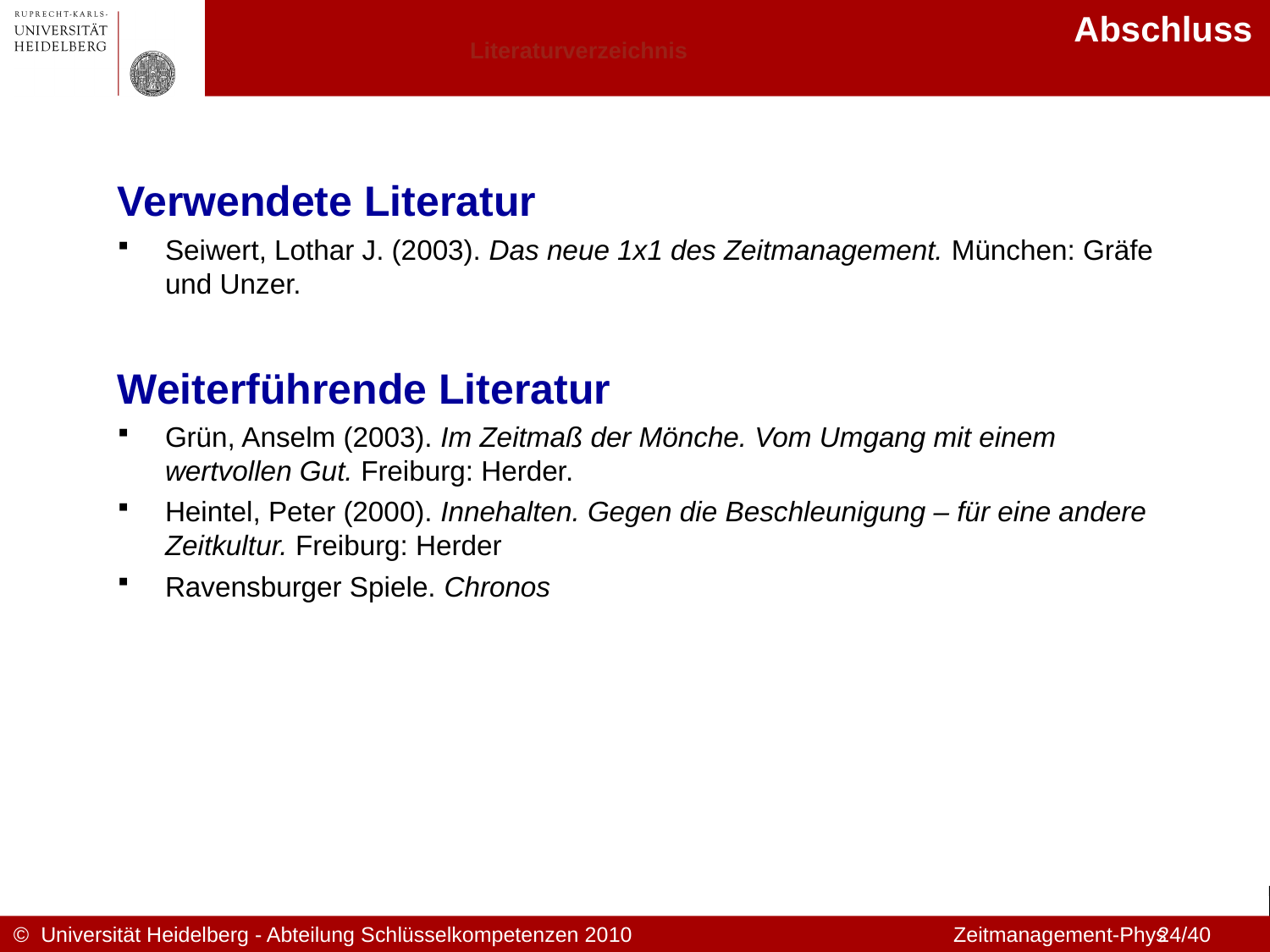

Abschluss
Literaturverzeichnis
Verwendete Literatur
Seiwert, Lothar J. (2003). Das neue 1x1 des Zeitmanagement. München: Gräfe und Unzer.

Weiterführende Literatur
Grün, Anselm (2003). Im Zeitmaß der Mönche. Vom Umgang mit einem wertvollen Gut. Freiburg: Herder.
Heintel, Peter (2000). Innehalten. Gegen die Beschleunigung – für eine andere Zeitkultur. Freiburg: Herder
Ravensburger Spiele. Chronos